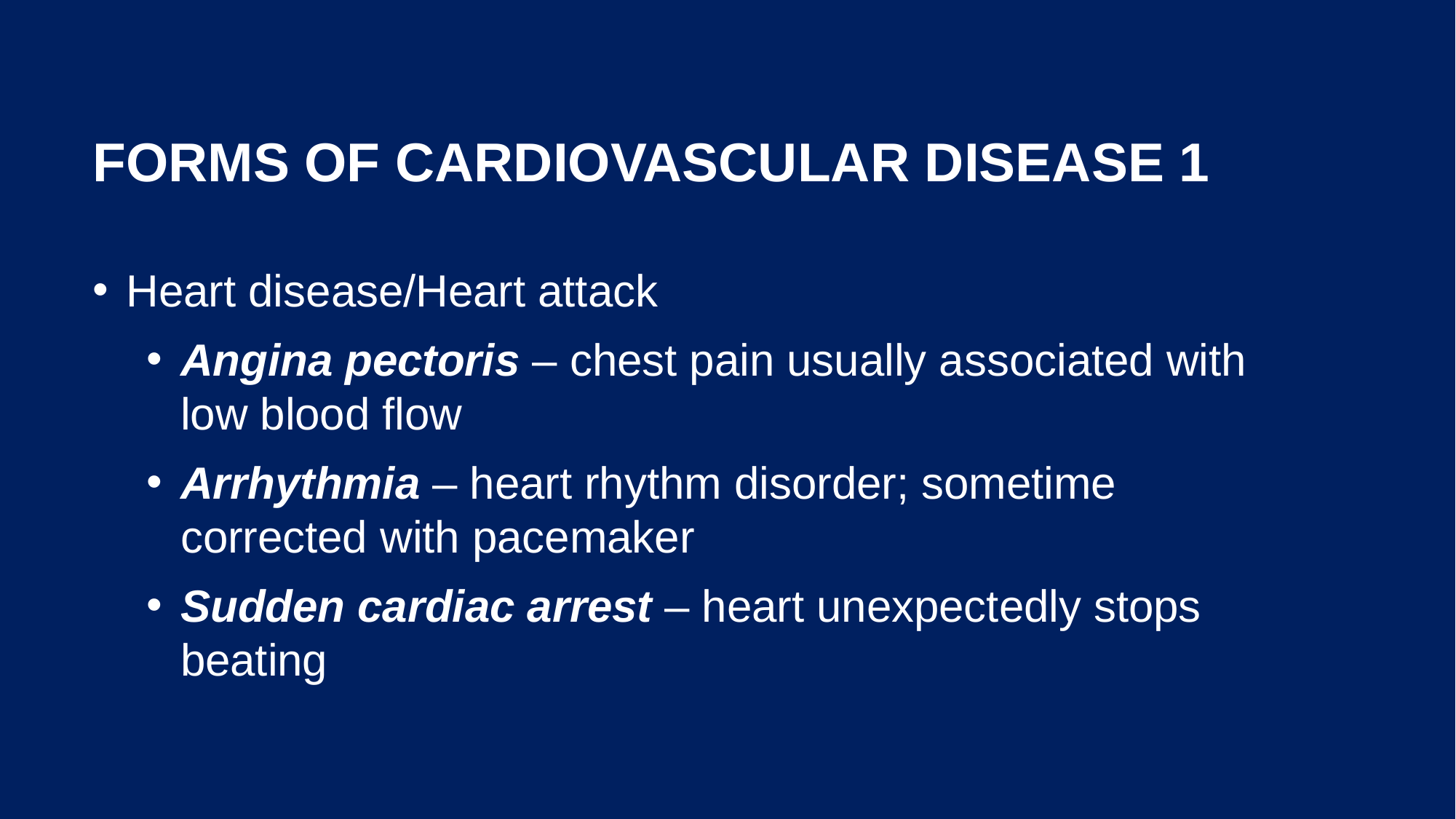

# Forms of Cardiovascular disease 1
Heart disease/Heart attack
Angina pectoris – chest pain usually associated with low blood flow
Arrhythmia – heart rhythm disorder; sometime corrected with pacemaker
Sudden cardiac arrest – heart unexpectedly stops beating